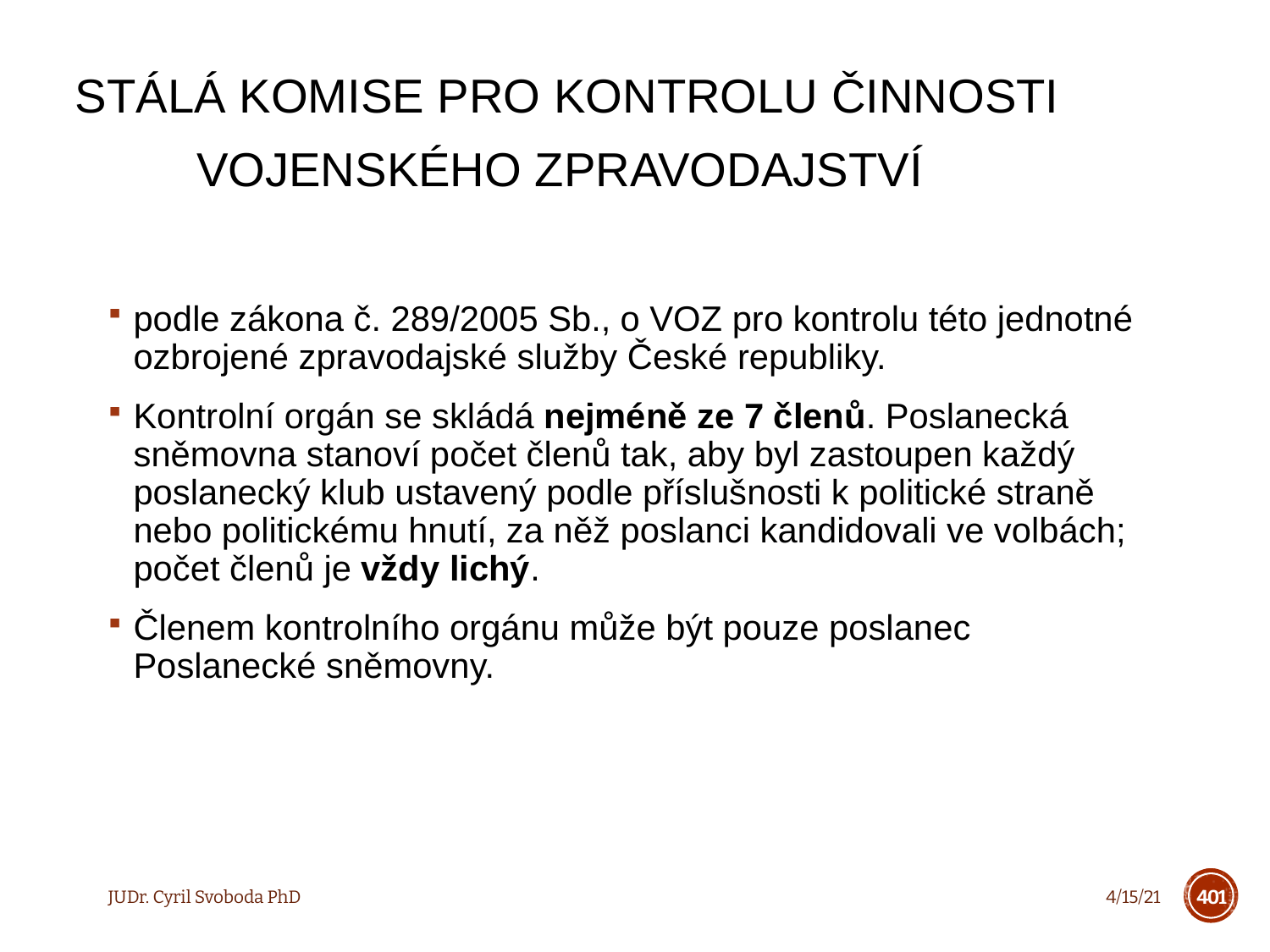

# Stálá komise pro kontrolu činnosti Vojenského zpravodajství
podle zákona č. 289/2005 Sb., o VOZ pro kontrolu této jednotné ozbrojené zpravodajské služby České republiky.
Kontrolní orgán se skládá nejméně ze 7 členů. Poslanecká sněmovna stanoví počet členů tak, aby byl zastoupen každý poslanecký klub ustavený podle příslušnosti k politické straně nebo politickému hnutí, za něž poslanci kandidovali ve volbách; počet členů je vždy lichý.
Členem kontrolního orgánu může být pouze poslanec Poslanecké sněmovny.

JUDr. Cyril Svoboda PhD
4/15/21
401